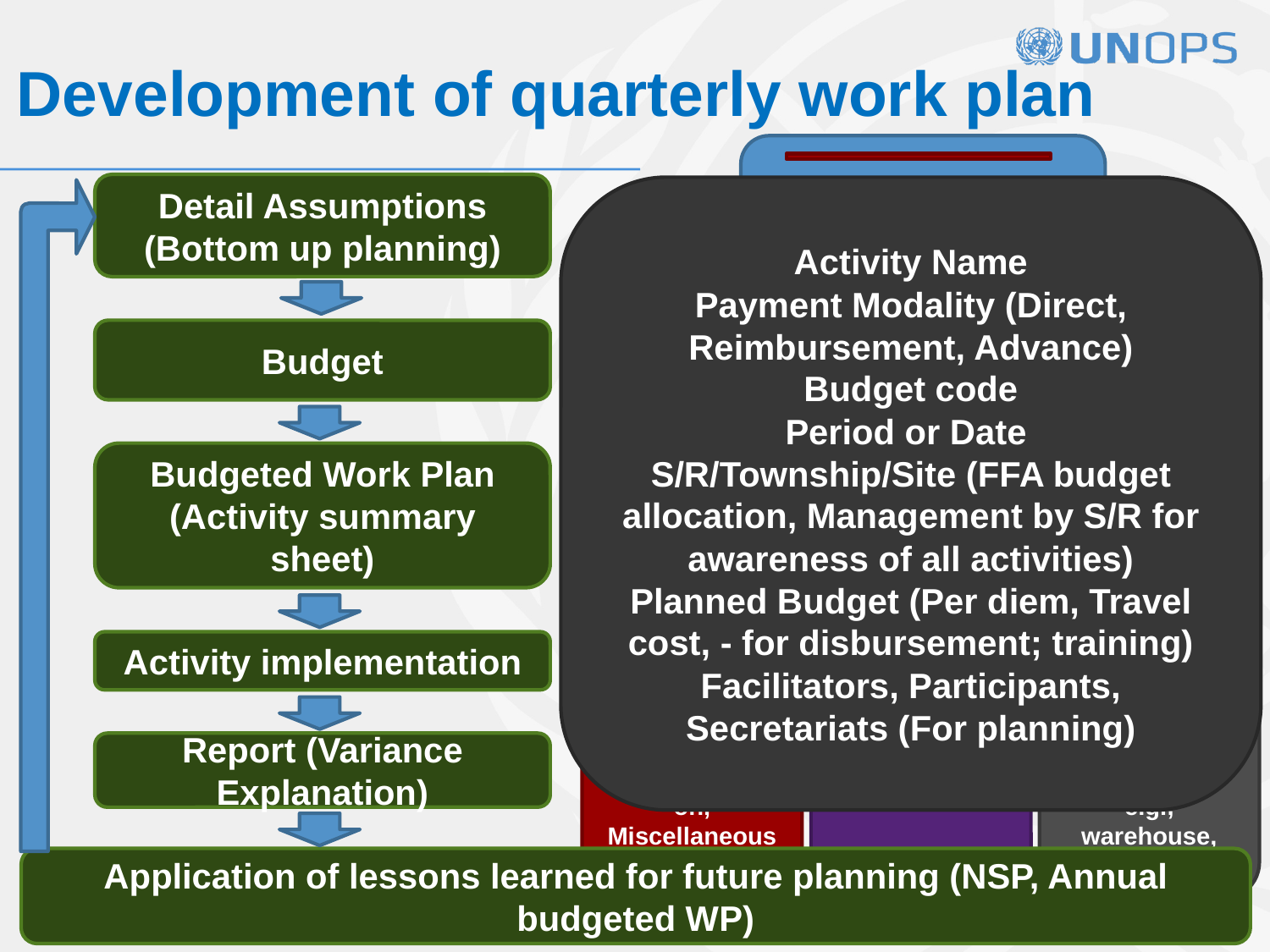

# Development of quarterly work plan

Detail Assumptions (Bottom up planning)
Activity Name
Payment Modality (Direct, Reimbursement, Advance)
Budget code
Period or Date
S/R/Township/Site (FFA budget allocation, Management by S/R for awareness of all activities)
Planned Budget (Per diem, Travel cost, - for disbursement; training)
Facilitators, Participants, Secretariats (For planning)

Budget

Budgeted Work Plan (Activity summary sheet)
Activity 1 (TRC e.g., Training, Meeting, PSM, M&E, LLIN distribution)- Per diem, TA or travel subsidy or fuel cost, Accommodation, Miscellaneous)
Activity 2 (Patient/Provider support: Travel, Incentive/Per diem)
Other Activities (Lab Support, Procurement-IEC/promotional, Maintenance, Renovation, RDS center hiring, outsourcing e.g., warehouse, insurance)

Activity implementation

Report (Variance Explanation)

Application of lessons learned for future planning (NSP, Annual budgeted WP)
5